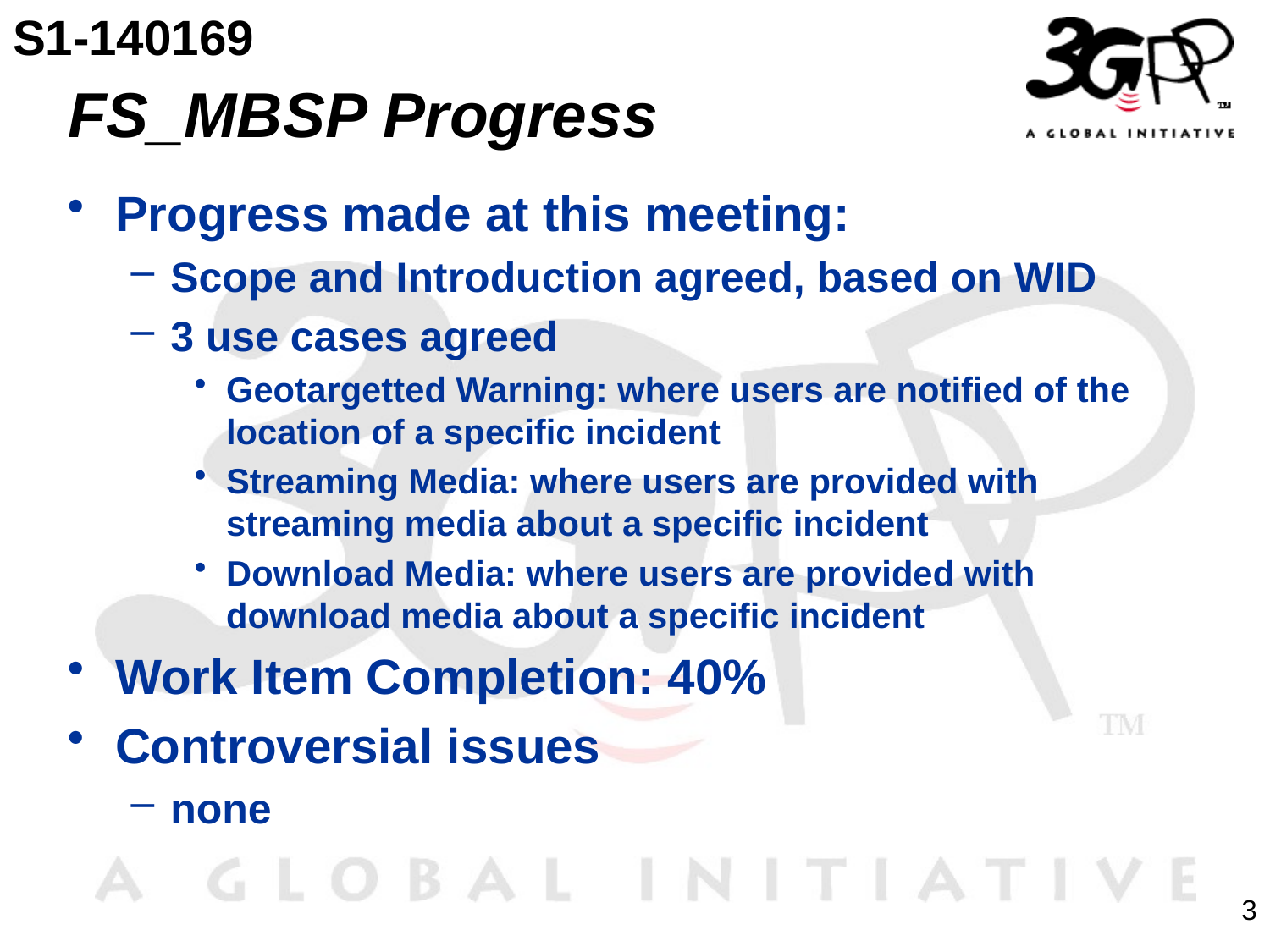

S1-140169
# FS_MBSP Progress
Progress made at this meeting:
Scope and Introduction agreed, based on WID
3 use cases agreed
Geotargetted Warning: where users are notified of the location of a specific incident
Streaming Media: where users are provided with streaming media about a specific incident
Download Media: where users are provided with download media about a specific incident
Work Item Completion: 40%
Controversial issues
none
3